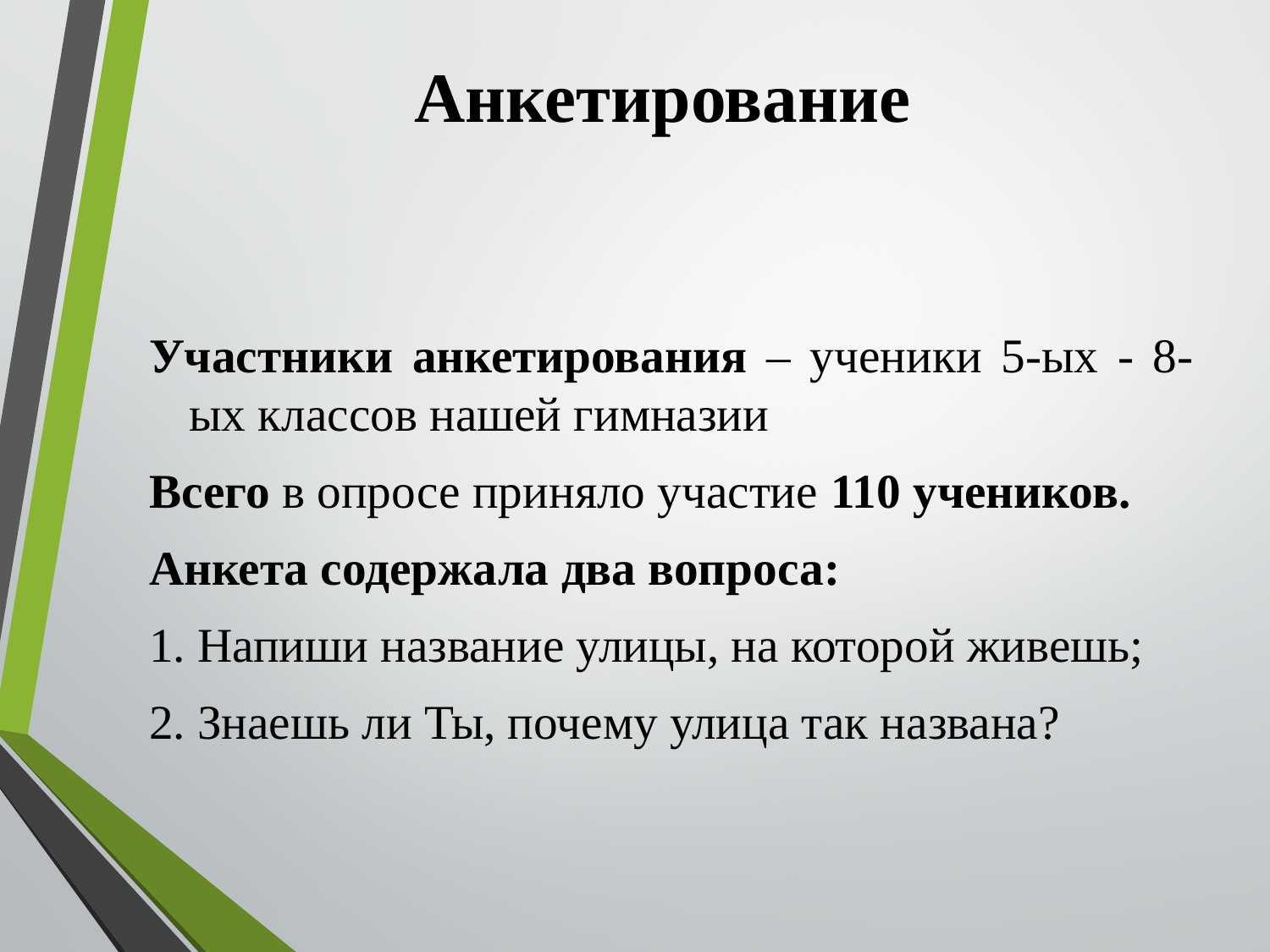

# Анкетирование

Участники анкетирования – ученики 5-ых - 8-ых классов нашей гимназии
Всего в опросе приняло участие 110 учеников.
Анкета содержала два вопроса:
1. Напиши название улицы, на которой живешь;
2. Знаешь ли Ты, почему улица так названа?